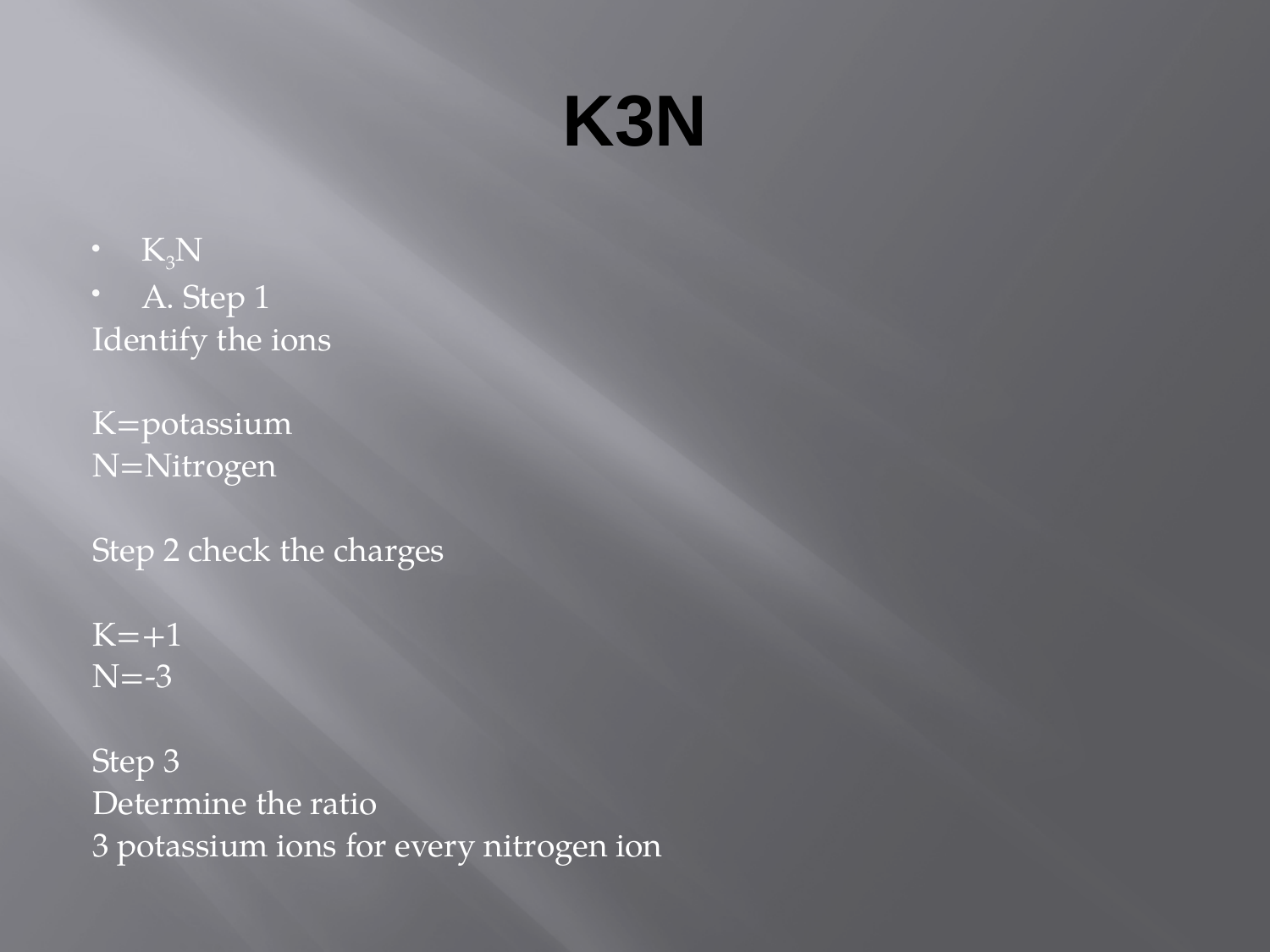

# K3N
K3N
A. Step 1
Identify the ions

K=potassium
N=Nitrogen

Step 2 check the charges

K=+1
N=-3

Step 3
Determine the ratio
3 potassium ions for every nitrogen ion